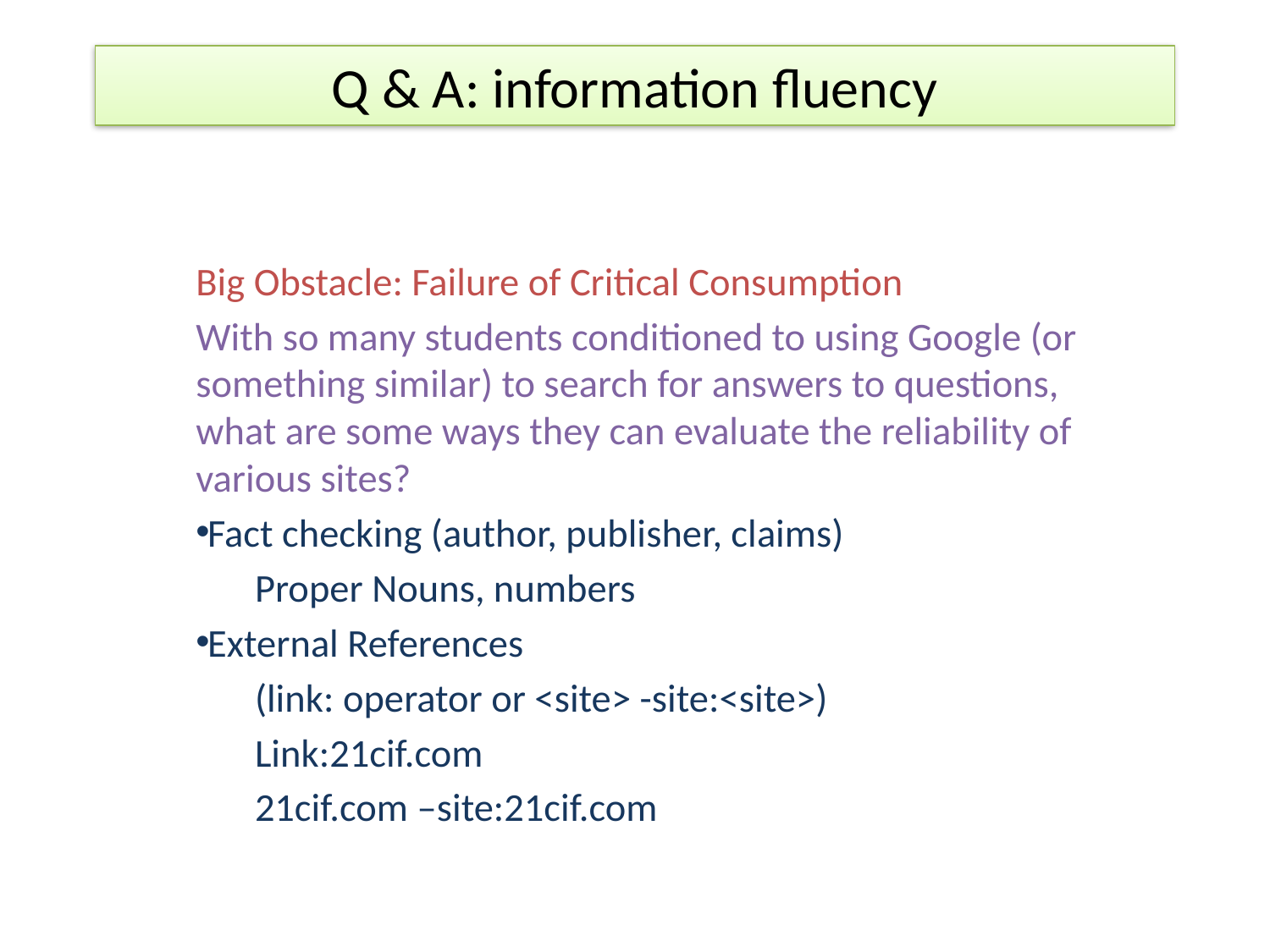

Q & A: information fluency
Big Obstacle: Failure of Critical Consumption
With so many students conditioned to using Google (or something similar) to search for answers to questions, what are some ways they can evaluate the reliability of various sites?
Fact checking (author, publisher, claims)
Proper Nouns, numbers
External References
(link: operator or <site> -site:<site>)
Link:21cif.com
21cif.com –site:21cif.com